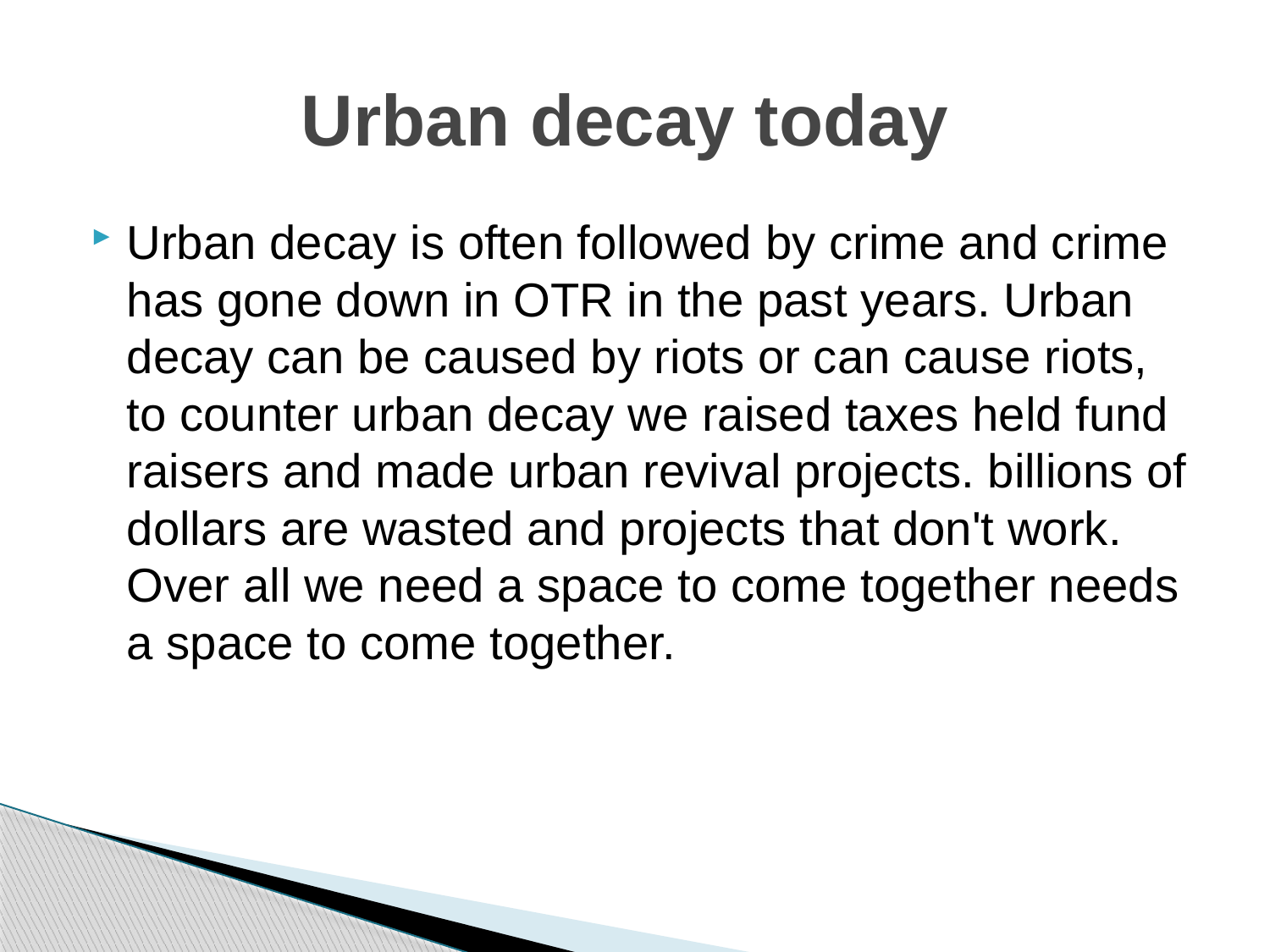

# Urban decay today
Urban decay is often followed by crime and crime has gone down in OTR in the past years. Urban decay can be caused by riots or can cause riots, to counter urban decay we raised taxes held fund raisers and made urban revival projects. billions of dollars are wasted and projects that don't work. Over all we need a space to come together needs a space to come together.